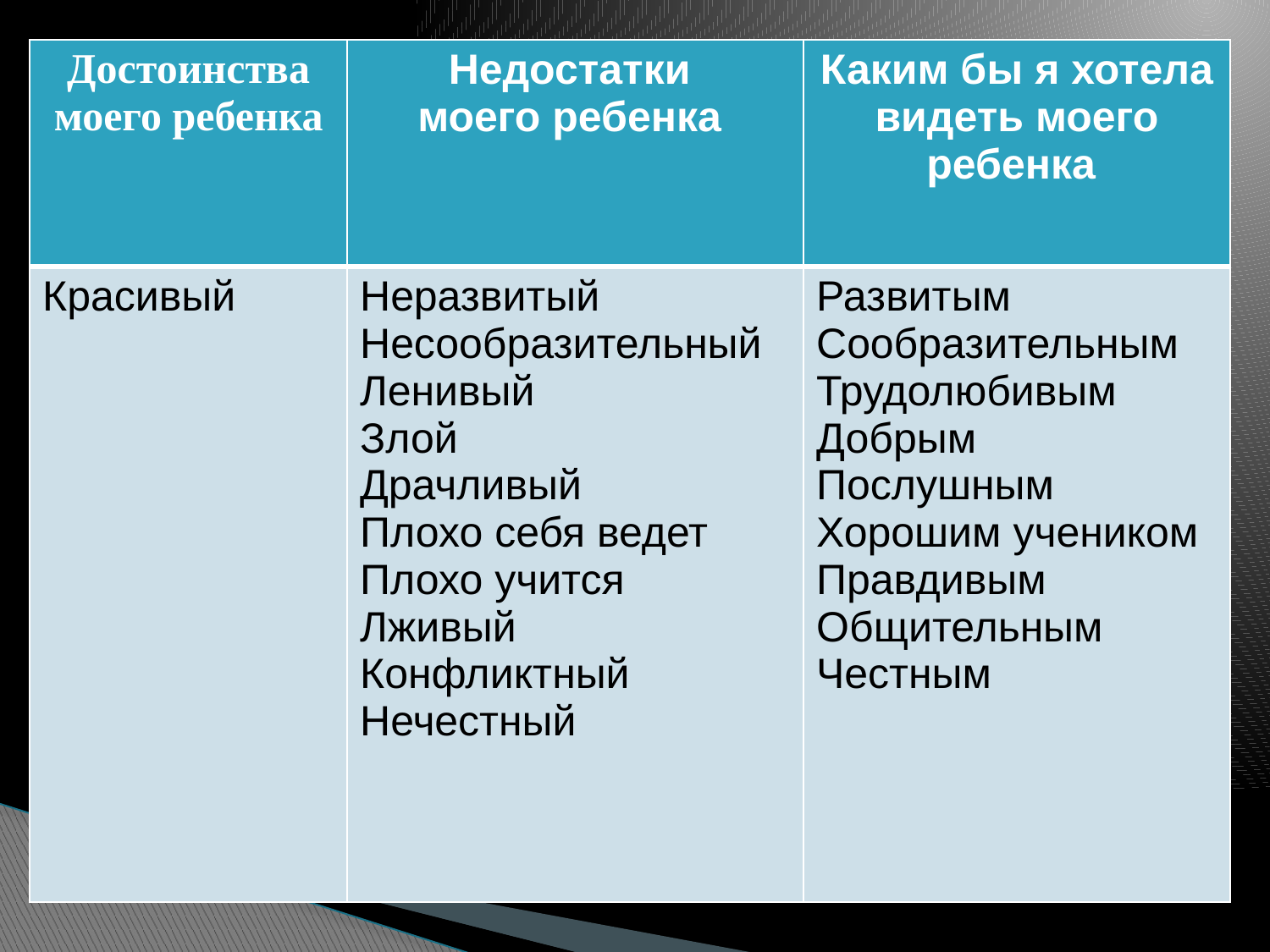

#
| Достоинства моего ребенка | Недостатки моего ребенка | Каким бы я хотела видеть моего ребенка |
| --- | --- | --- |
| Красивый | Неразвитый Несообразительный Ленивый Злой Драчливый Плохо себя ведет Плохо учится Лживый Конфликтный Нечестный | Развитым Сообразительным Трудолюбивым Добрым Послушным Хорошим учеником Правдивым Общительным Честным |